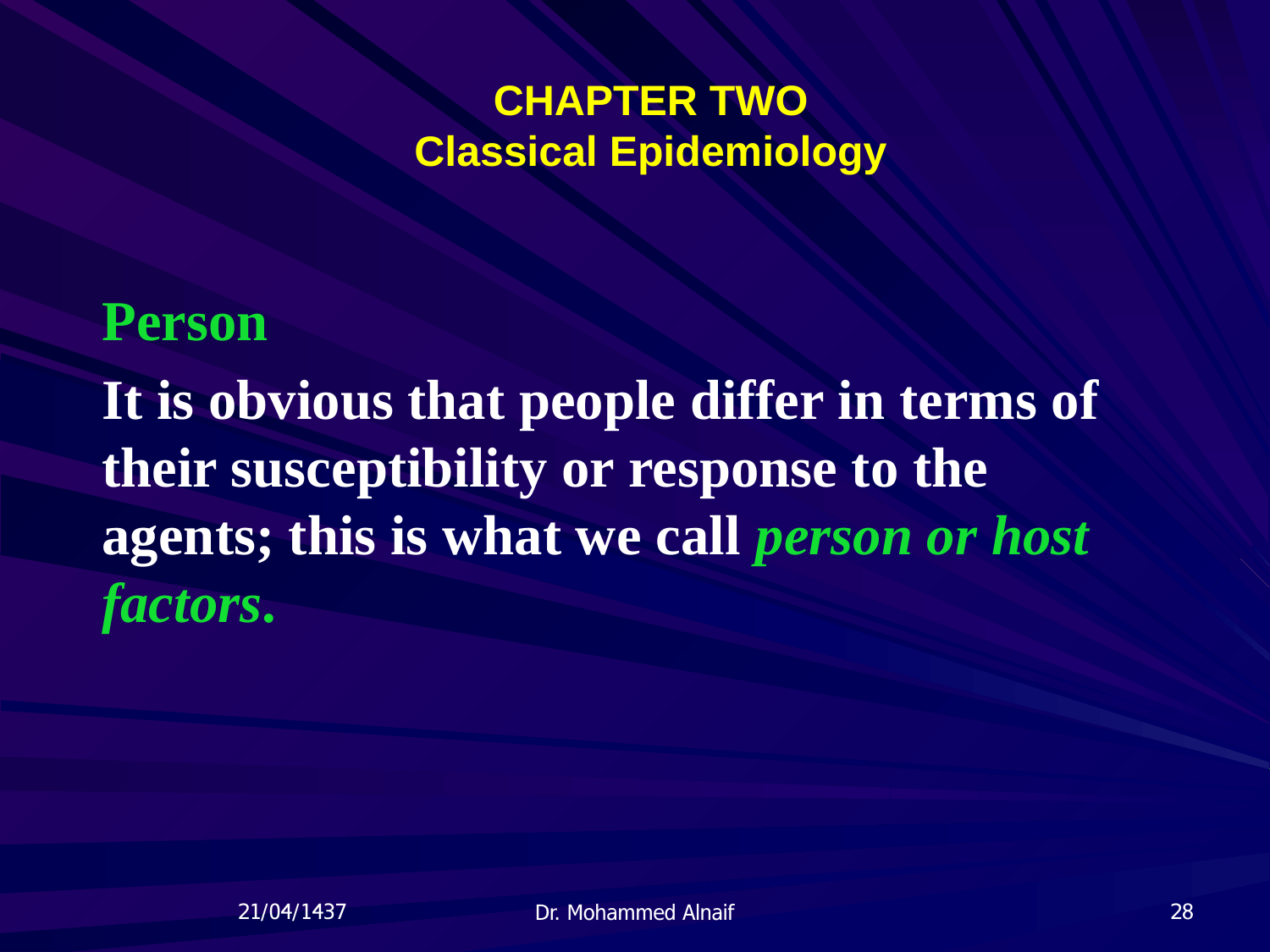

# CHAPTER TWO Classical Epidemiology
Person
It is obvious that people differ in terms of their susceptibility or response to the agents; this is what we call person or host factors.
21/04/1437
28
Dr. Mohammed Alnaif